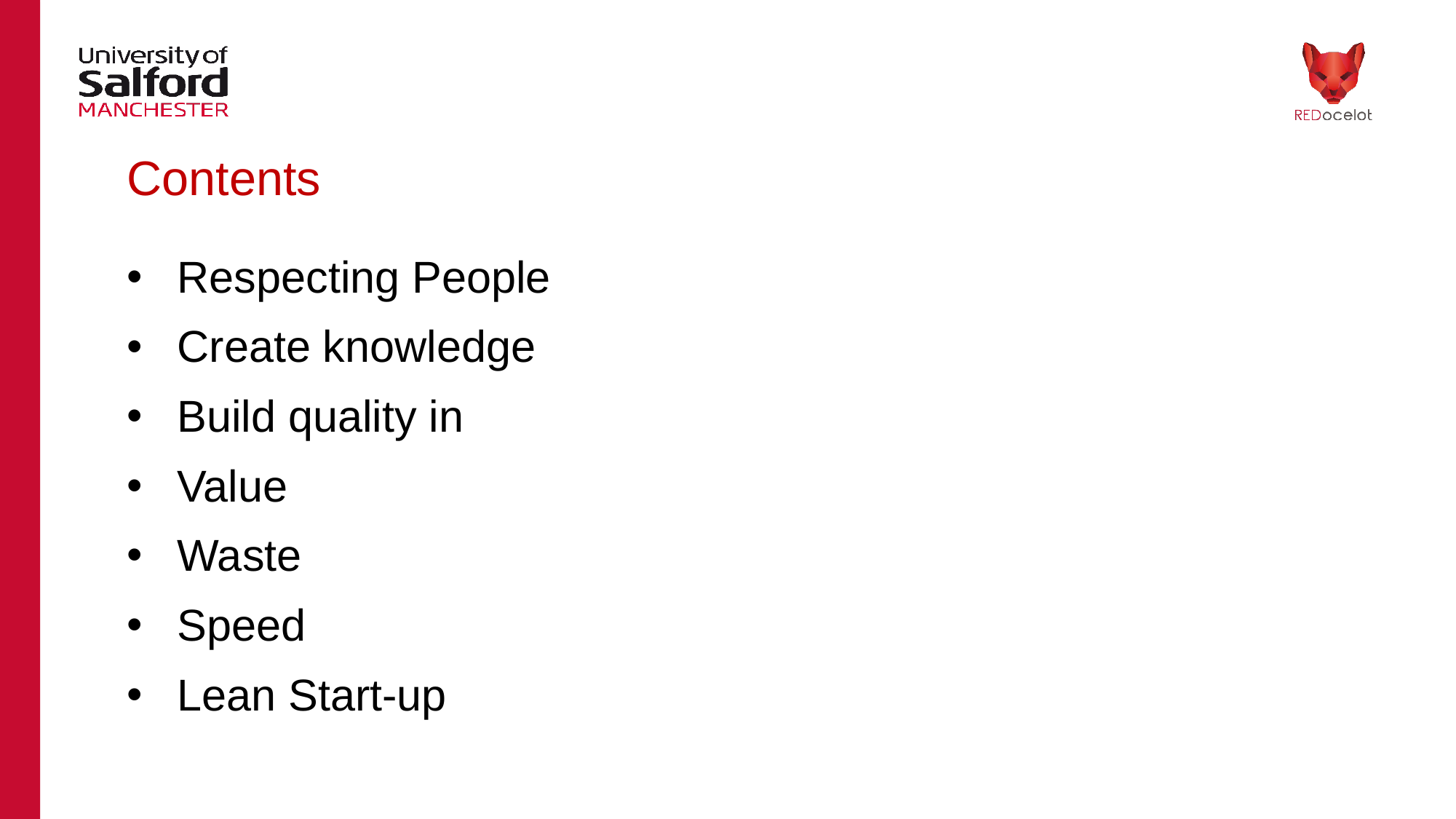

# Contents
Respecting People
Create knowledge
Build quality in
Value
Waste
Speed
Lean Start-up